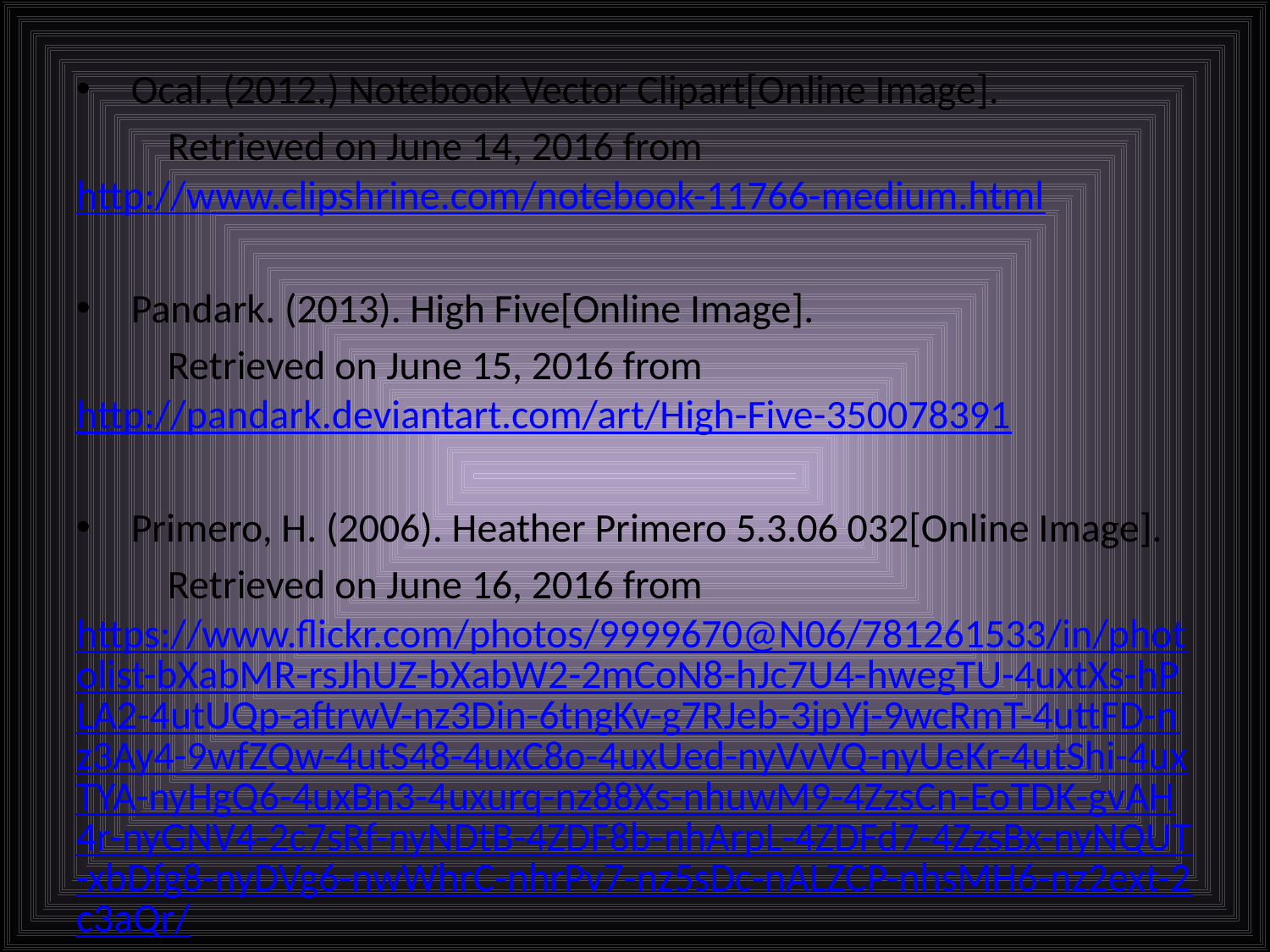

Ocal. (2012.) Notebook Vector Clipart[Online Image].
		Retrieved on June 14, 2016 from http://www.clipshrine.com/notebook-11766-medium.html

Pandark. (2013). High Five[Online Image].
		Retrieved on June 15, 2016 from http://pandark.deviantart.com/art/High-Five-350078391

Primero, H. (2006). Heather Primero 5.3.06 032[Online Image].
		Retrieved on June 16, 2016 from https://www.flickr.com/photos/9999670@N06/781261533/in/photolist-bXabMR-rsJhUZ-bXabW2-2mCoN8-hJc7U4-hwegTU-4uxtXs-hPLA2-4utUQp-aftrwV-nz3Din-6tngKv-g7RJeb-3jpYj-9wcRmT-4uttFD-nz3Ay4-9wfZQw-4utS48-4uxC8o-4uxUed-nyVvVQ-nyUeKr-4utShi-4uxTYA-nyHgQ6-4uxBn3-4uxurq-nz88Xs-nhuwM9-4ZzsCn-EoTDK-gvAH4r-nyGNV4-2c7sRf-nyNDtB-4ZDF8b-nhArpL-4ZDFd7-4ZzsBx-nyNQUT-xbDfg8-nyDVg6-nwWhrC-nhrPv7-nz5sDc-nALZCP-nhsMH6-nz2ext-2c3aQr/

Terry2691. (2007). Me drawing a stick figure[Online Image].
		Retrieved on June 15, 2016 from http://terry2691.deviantart.com/art/Me-drawing-a-stick-figure-68696167